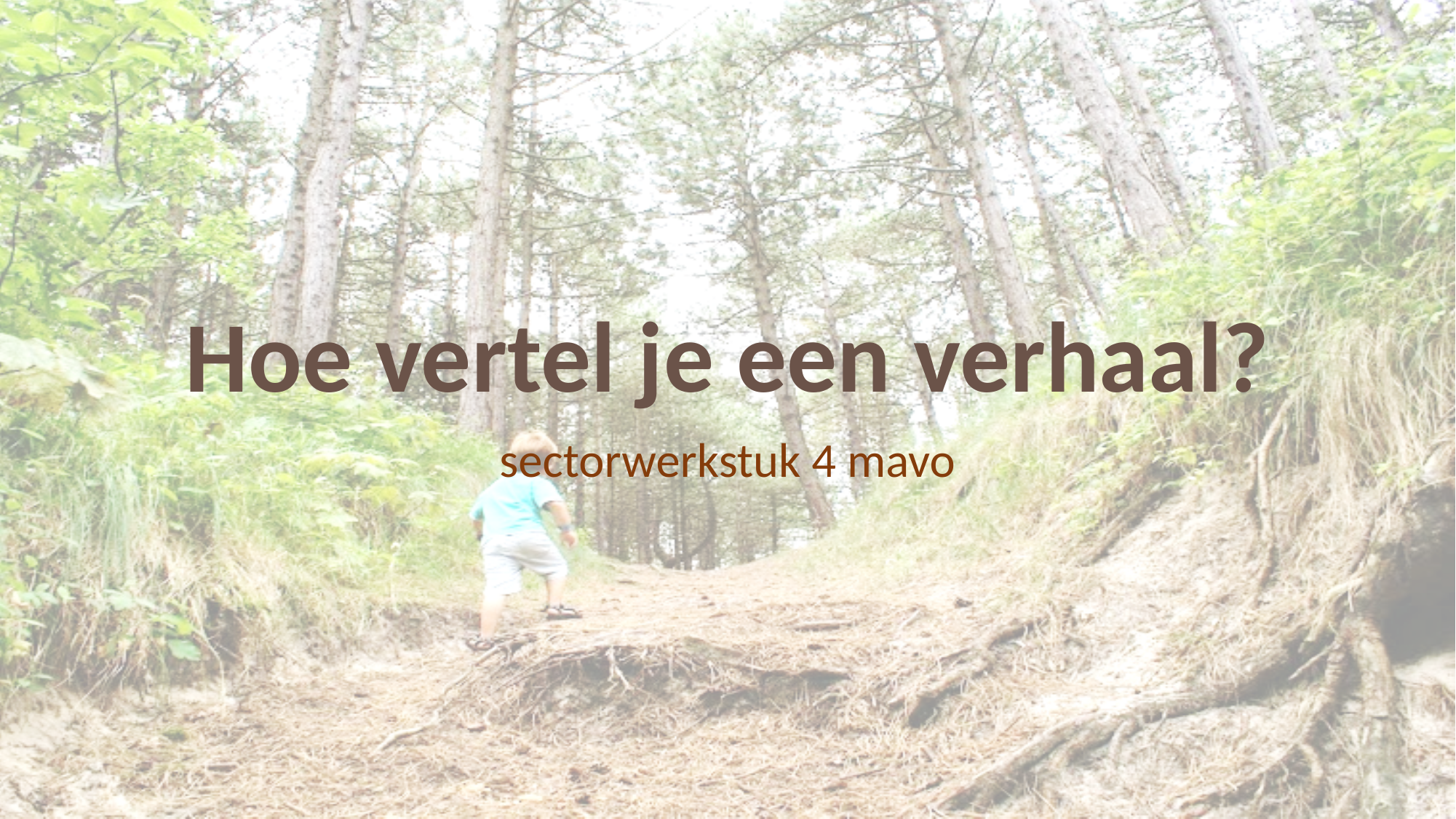

# Hoe vertel je een verhaal?
sectorwerkstuk 4 mavo